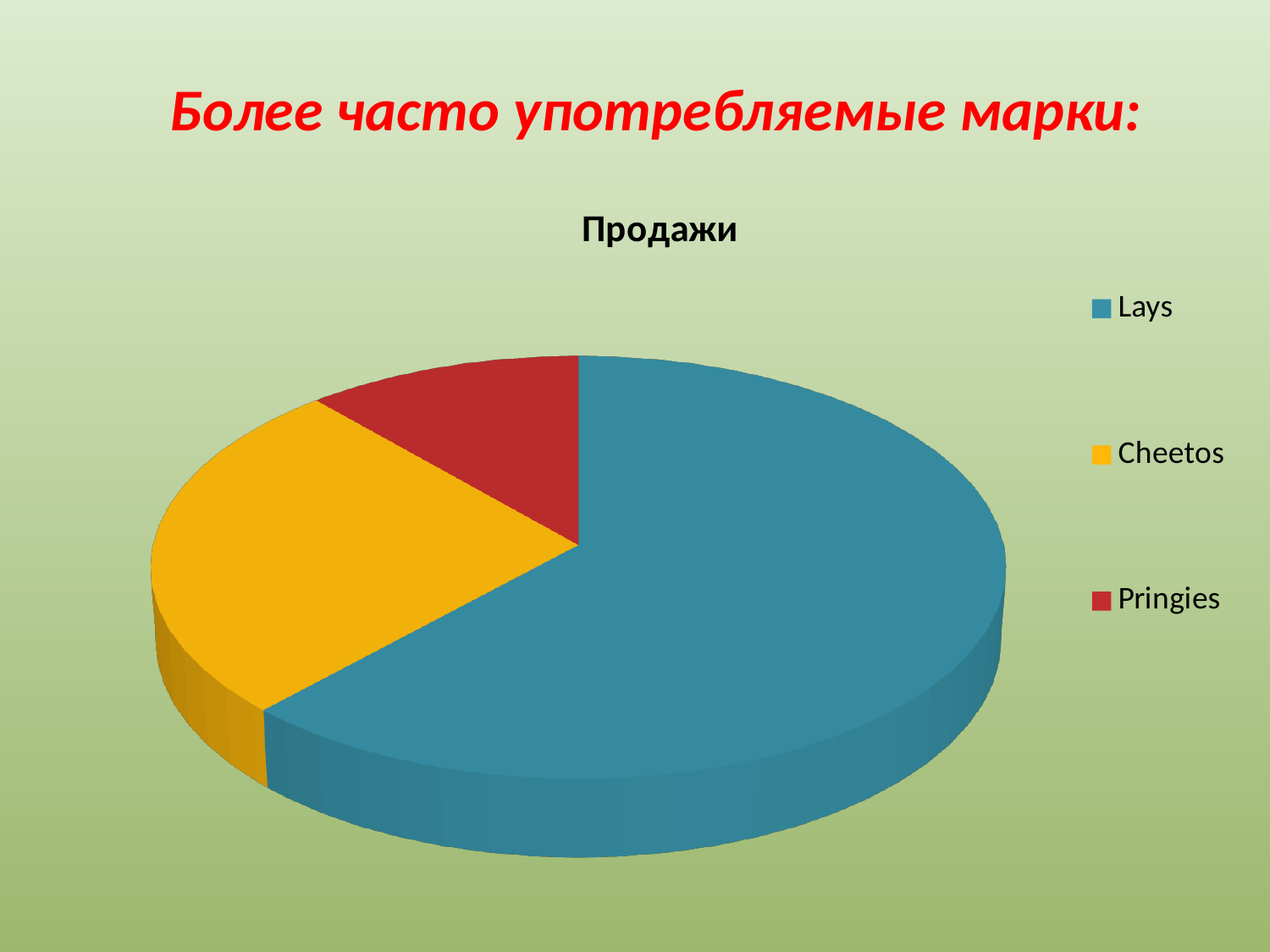

Более часто употребляемые марки:

[unsupported chart]

#